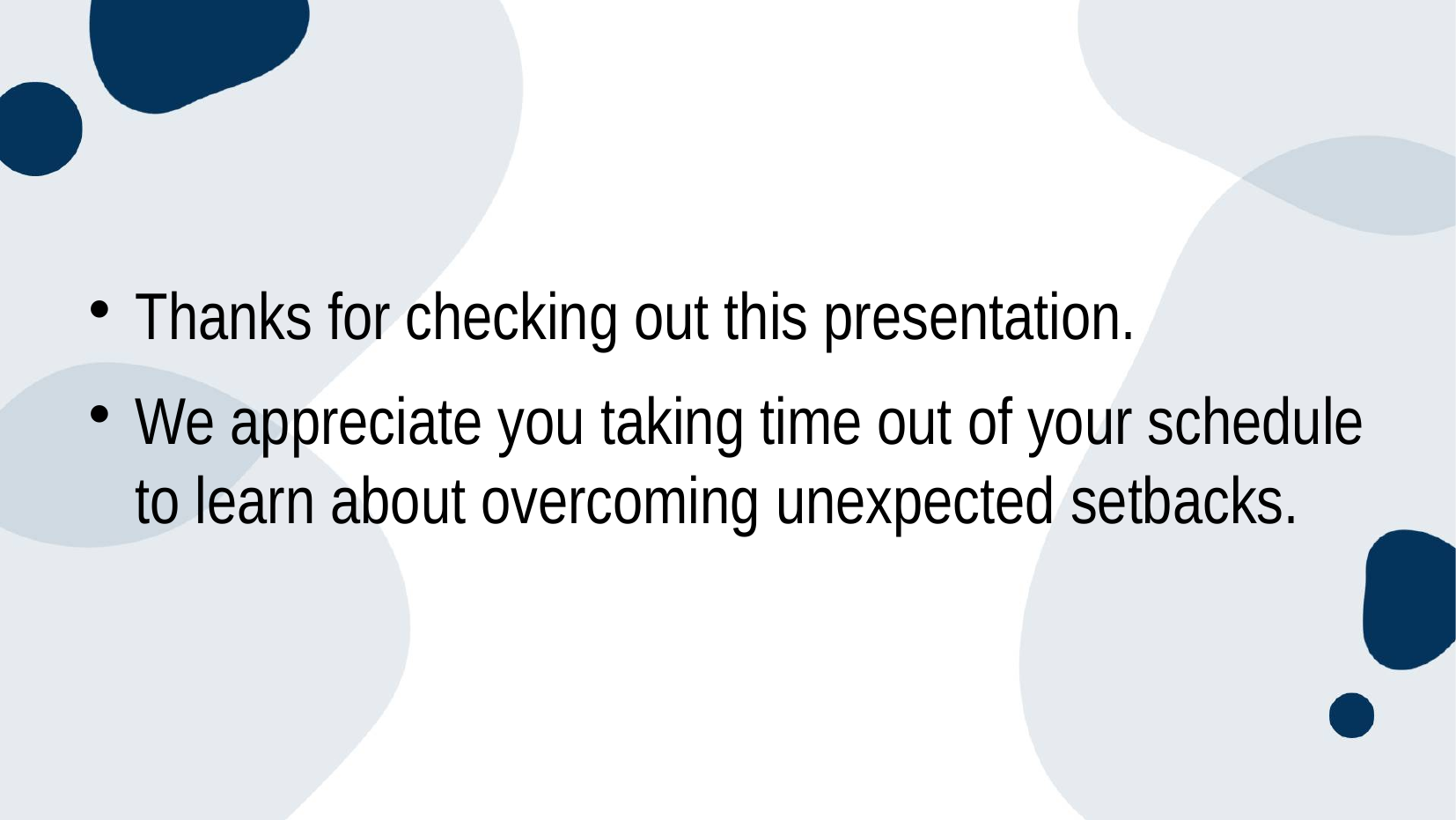

#
Thanks for checking out this presentation.
We appreciate you taking time out of your schedule to learn about overcoming unexpected setbacks.